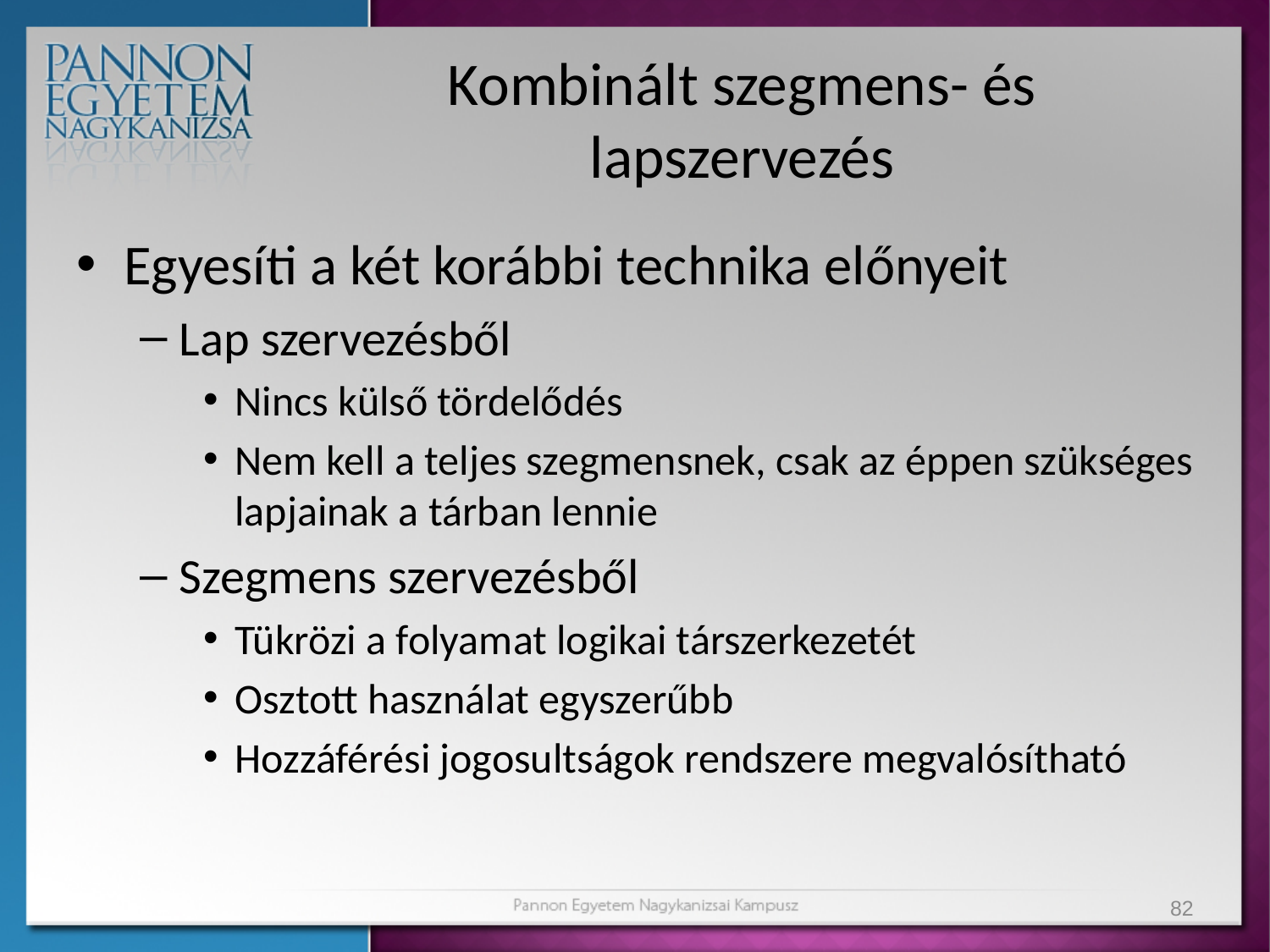

# Kombinált szegmens- és lapszervezés
Egyesíti a két korábbi technika előnyeit
Lap szervezésből
Nincs külső tördelődés
Nem kell a teljes szegmensnek, csak az éppen szükséges lapjainak a tárban lennie
Szegmens szervezésből
Tükrözi a folyamat logikai társzerkezetét
Osztott használat egyszerűbb
Hozzáférési jogosultságok rendszere megvalósítható
82